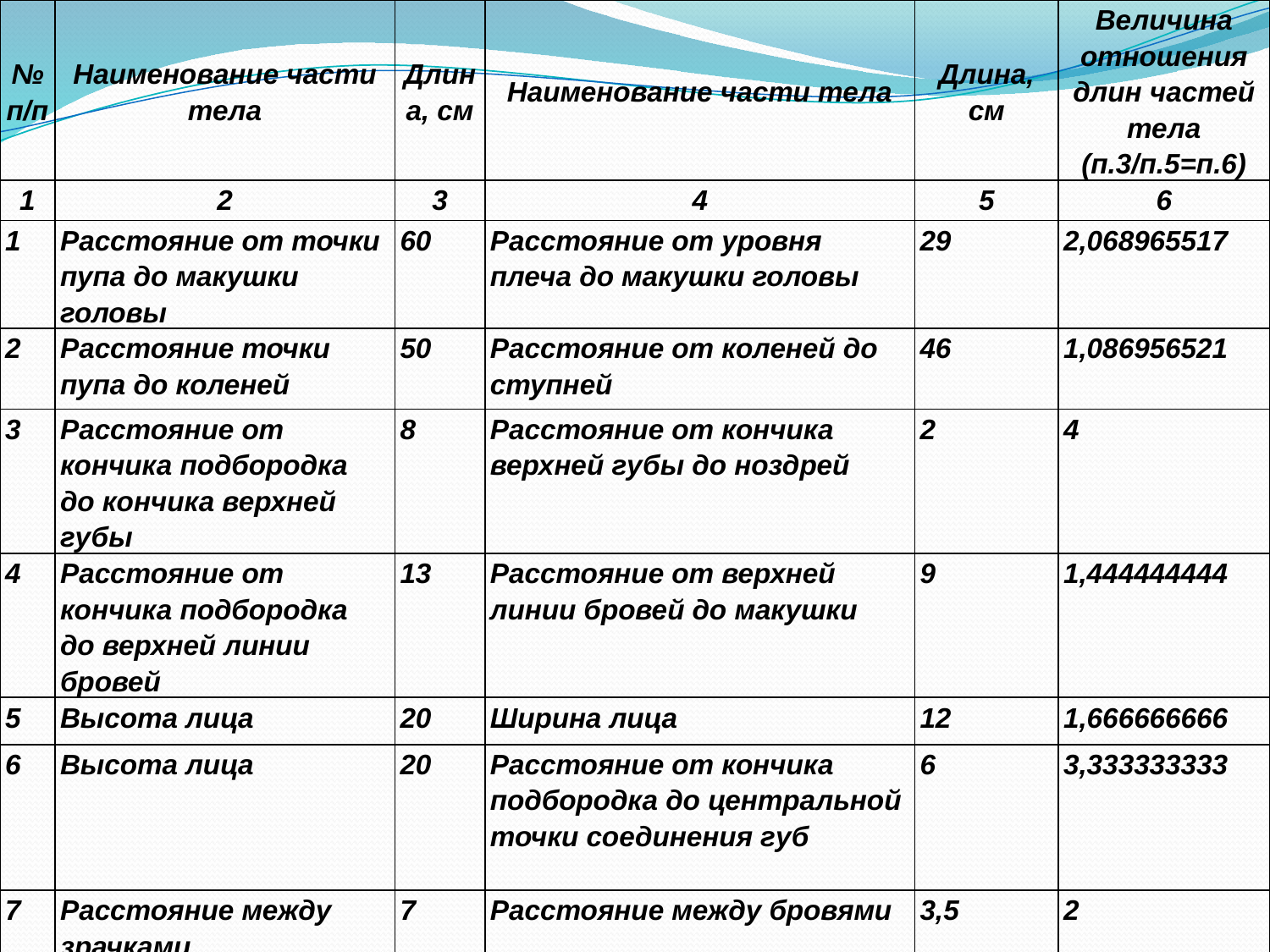

| № п/п | Наименование части тела | Длина, см | Наименование части тела | Длина, см | Величина отношения длин частей тела (п.3/п.5=п.6) |
| --- | --- | --- | --- | --- | --- |
| 1 | 2 | 3 | 4 | 5 | 6 |
| 1 | Расстояние от точки пупа до макушки головы | 60 | Расстояние от уровня плеча до макушки головы | 29 | 2,068965517 |
| 2 | Расстояние точки пупа до коленей | 50 | Расстояние от коленей до ступней | 46 | 1,086956521 |
| 3 | Расстояние от кончика подбородка до кончика верхней губы | 8 | Расстояние от кончика верхней губы до ноздрей | 2 | 4 |
| 4 | Расстояние от кончика подбородка до верхней линии бровей | 13 | Расстояние от верхней линии бровей до макушки | 9 | 1,444444444 |
| 5 | Высота лица | 20 | Ширина лица | 12 | 1,666666666 |
| 6 | Высота лица | 20 | Расстояние от кончика подбородка до центральной точки соединения губ | 6 | 3,333333333 |
| 7 | Расстояние между зрачками | 7 | Расстояние между бровями | 3,5 | 2 |
| 8 | Ширина рта | 5 | Ширина носа | 3,5 | 1,428571428 |